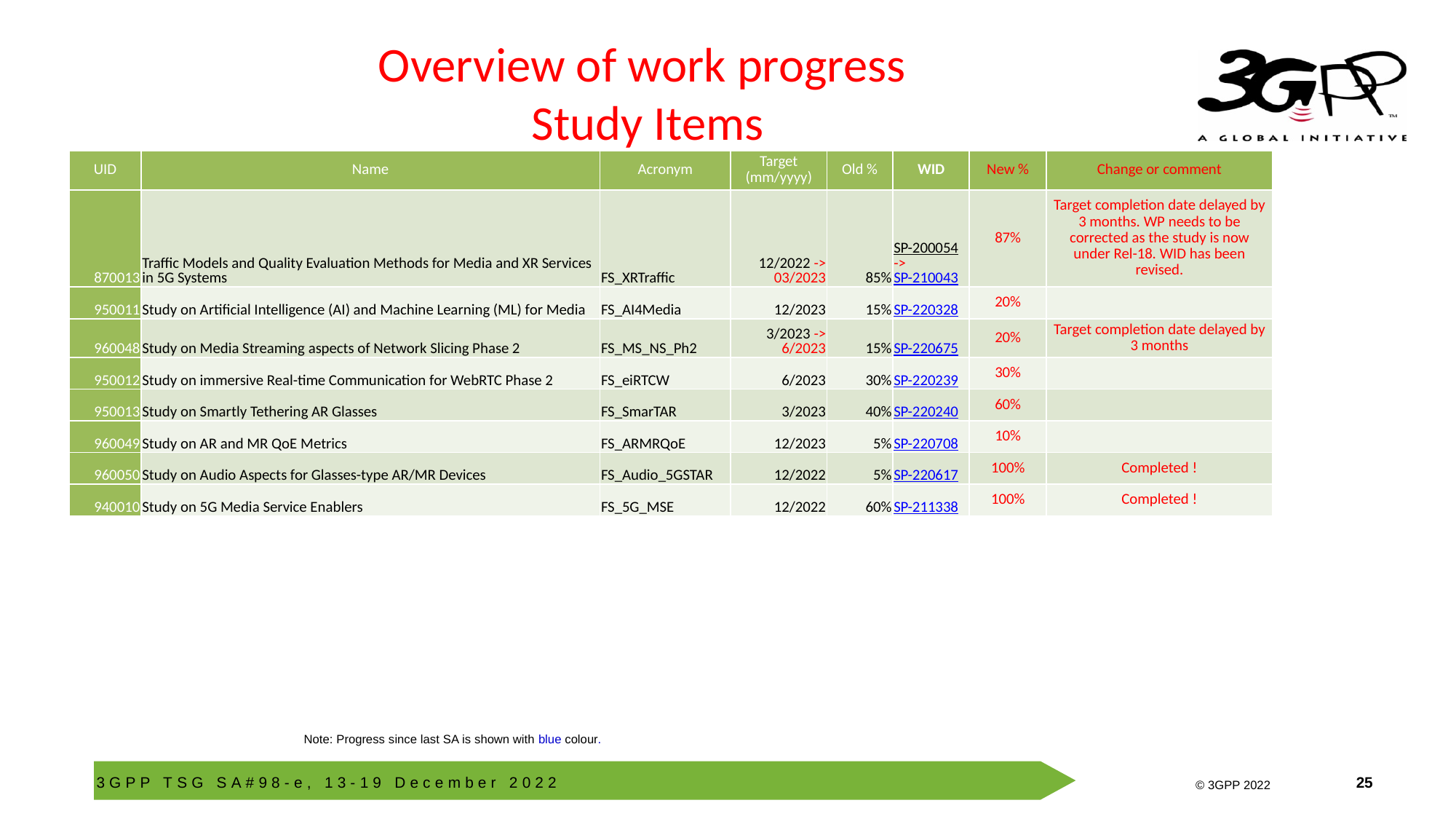

# Overview of work progress Study Items
| UID | Name | Acronym | Target (mm/yyyy) | Old % | WID | New % | Change or comment |
| --- | --- | --- | --- | --- | --- | --- | --- |
| 870013 | Traffic Models and Quality Evaluation Methods for Media and XR Services in 5G Systems | FS\_XRTraffic | 12/2022 -> 03/2023 | 85% | SP-200054 -> SP-210043 | 87% | Target completion date delayed by 3 months. WP needs to be corrected as the study is now under Rel-18. WID has been revised. |
| 950011 | Study on Artificial Intelligence (AI) and Machine Learning (ML) for Media | FS\_AI4Media | 12/2023 | 15% | SP-220328 | 20% |  |
| 960048 | Study on Media Streaming aspects of Network Slicing Phase 2 | FS\_MS\_NS\_Ph2 | 3/2023 -> 6/2023 | 15% | SP-220675 | 20% | Target completion date delayed by 3 months |
| 950012 | Study on immersive Real-time Communication for WebRTC Phase 2 | FS\_eiRTCW | 6/2023 | 30% | SP-220239 | 30% |  |
| 950013 | Study on Smartly Tethering AR Glasses | FS\_SmarTAR | 3/2023 | 40% | SP-220240 | 60% |  |
| 960049 | Study on AR and MR QoE Metrics | FS\_ARMRQoE | 12/2023 | 5% | SP-220708 | 10% |  |
| 960050 | Study on Audio Aspects for Glasses-type AR/MR Devices | FS\_Audio\_5GSTAR | 12/2022 | 5% | SP-220617 | 100% | Completed ! |
| 940010 | Study on 5G Media Service Enablers | FS\_5G\_MSE | 12/2022 | 60% | SP-211338 | 100% | Completed ! |
Note: Progress since last SA is shown with blue colour.